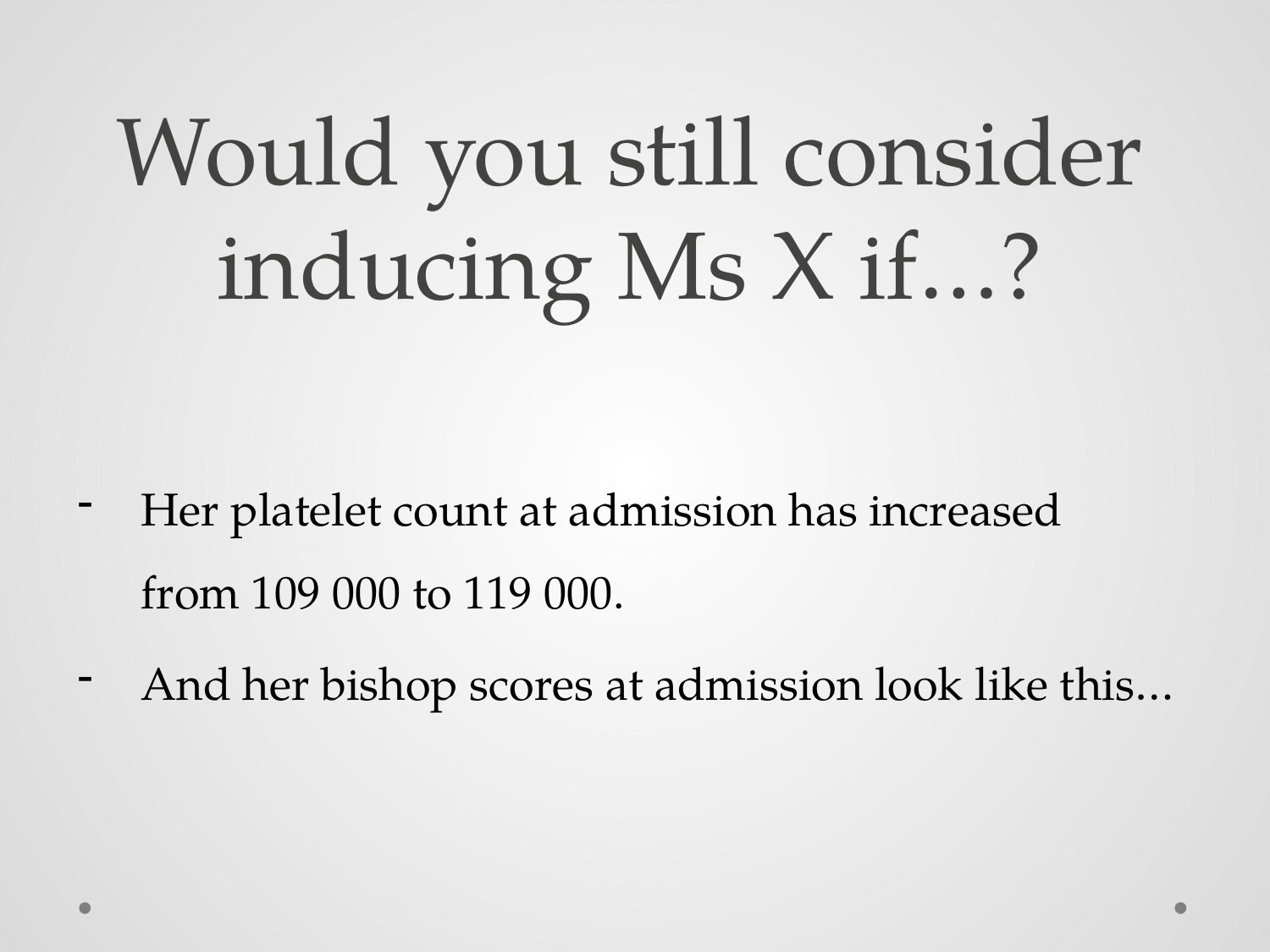

# Would you still consider inducing Ms X if…?
Her platelet count at admission has increased
from 109 000 to 119 000.
And her bishop scores at admission look like this…